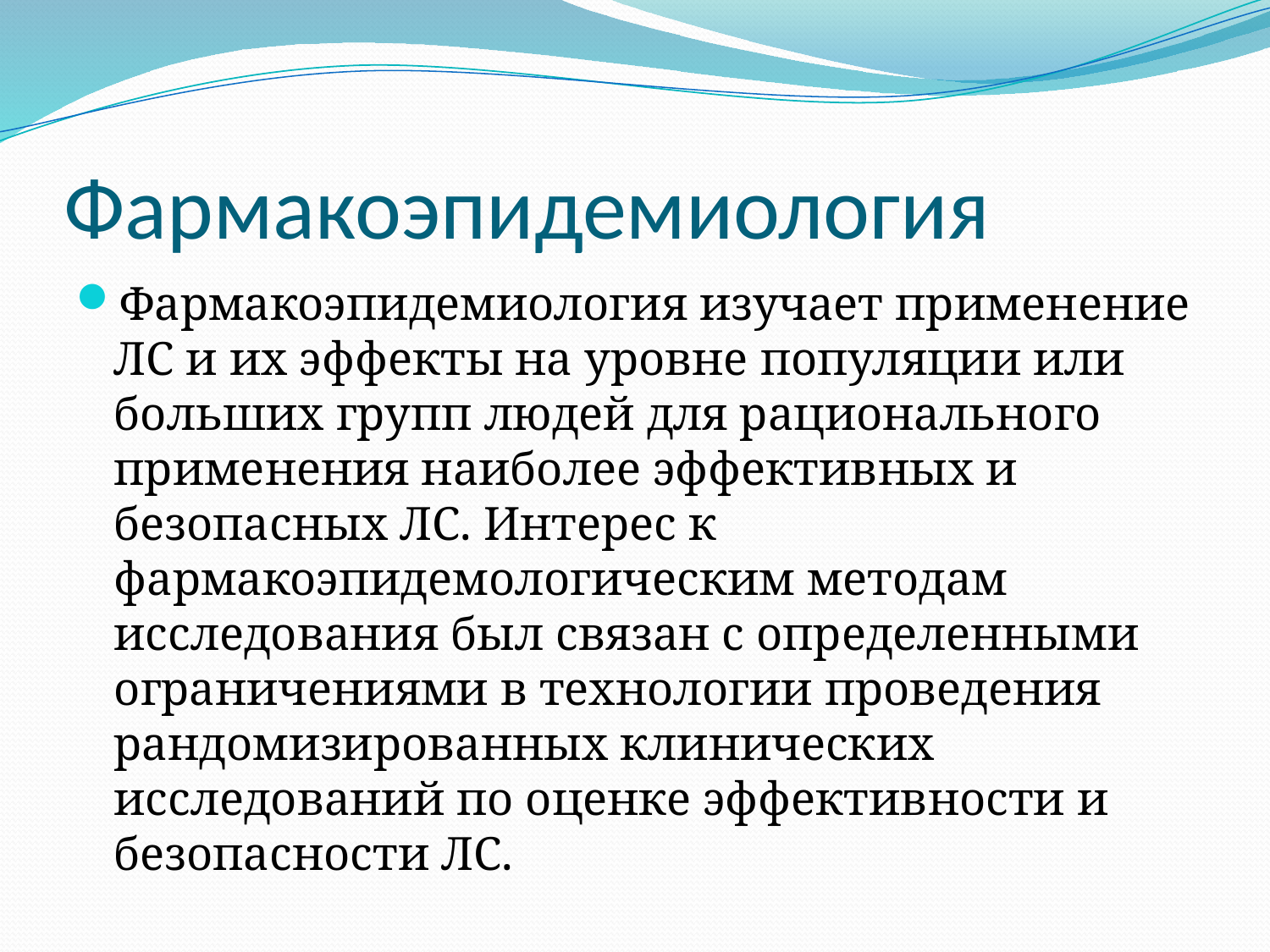

# Фармакоэпидемиология
Фармакоэпидемиология изучает применение ЛС и их эффекты на уровне популяции или больших групп людей для рационального применения наиболее эффективных и безопасных ЛС. Интерес к фармакоэпидемологическим методам исследования был связан с определенными ограничениями в технологии проведения рандомизированных клинических исследований по оценке эффективности и безопасности ЛС.